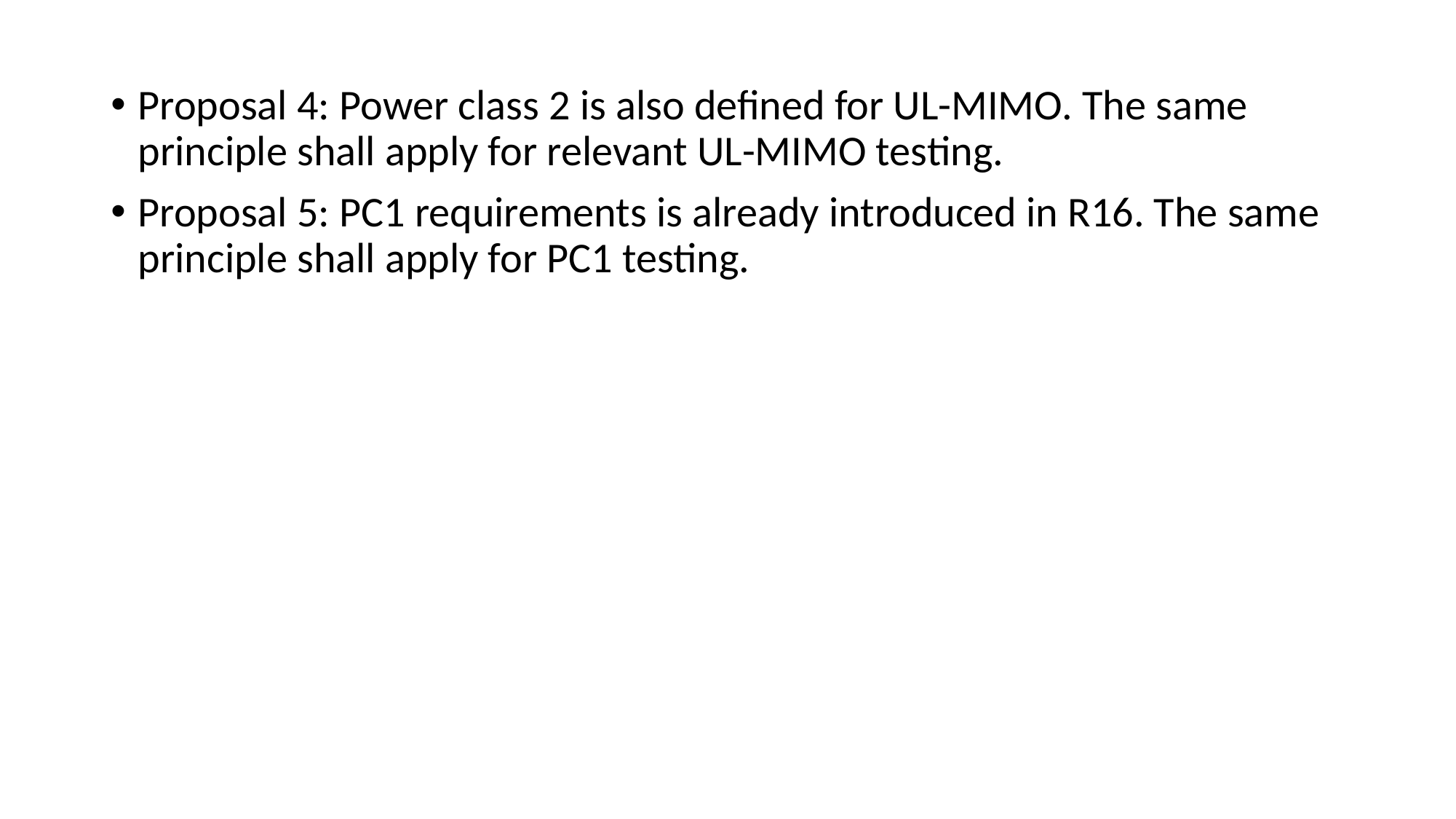

Proposal 4: Power class 2 is also defined for UL-MIMO. The same principle shall apply for relevant UL-MIMO testing.
Proposal 5: PC1 requirements is already introduced in R16. The same principle shall apply for PC1 testing.